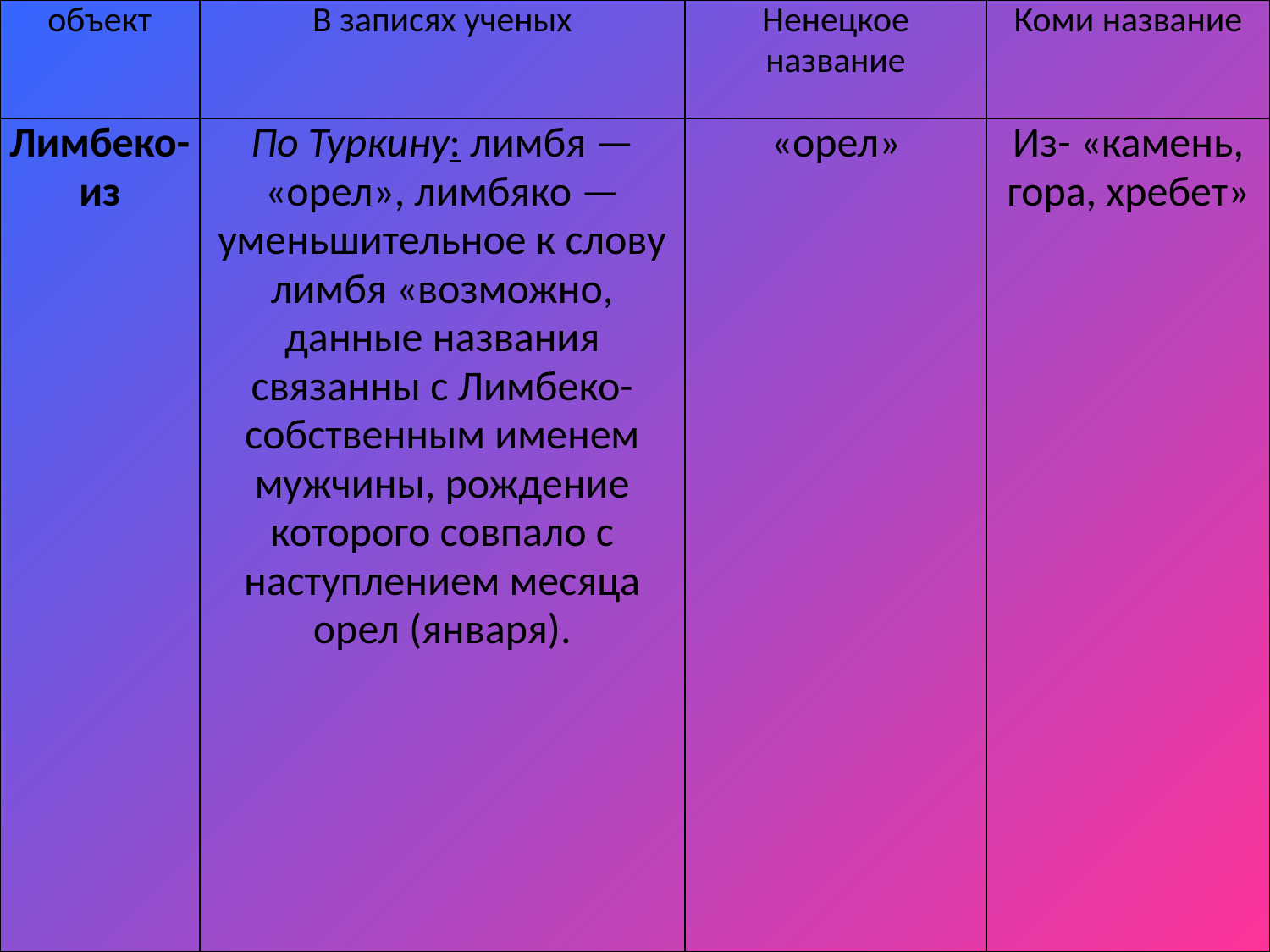

| объект | В записях ученых | Ненецкое название | Коми название |
| --- | --- | --- | --- |
| Лимбеко-из | По Туркину: лимбя — «орел», лимбяко — уменьшительное к слову лимбя «возможно, данные названия связанны с Лимбеко-собственным именем мужчины, рождение которого совпало с наступлением месяца орел (января). | «орел» | Из- «камень, гора, хребет» |